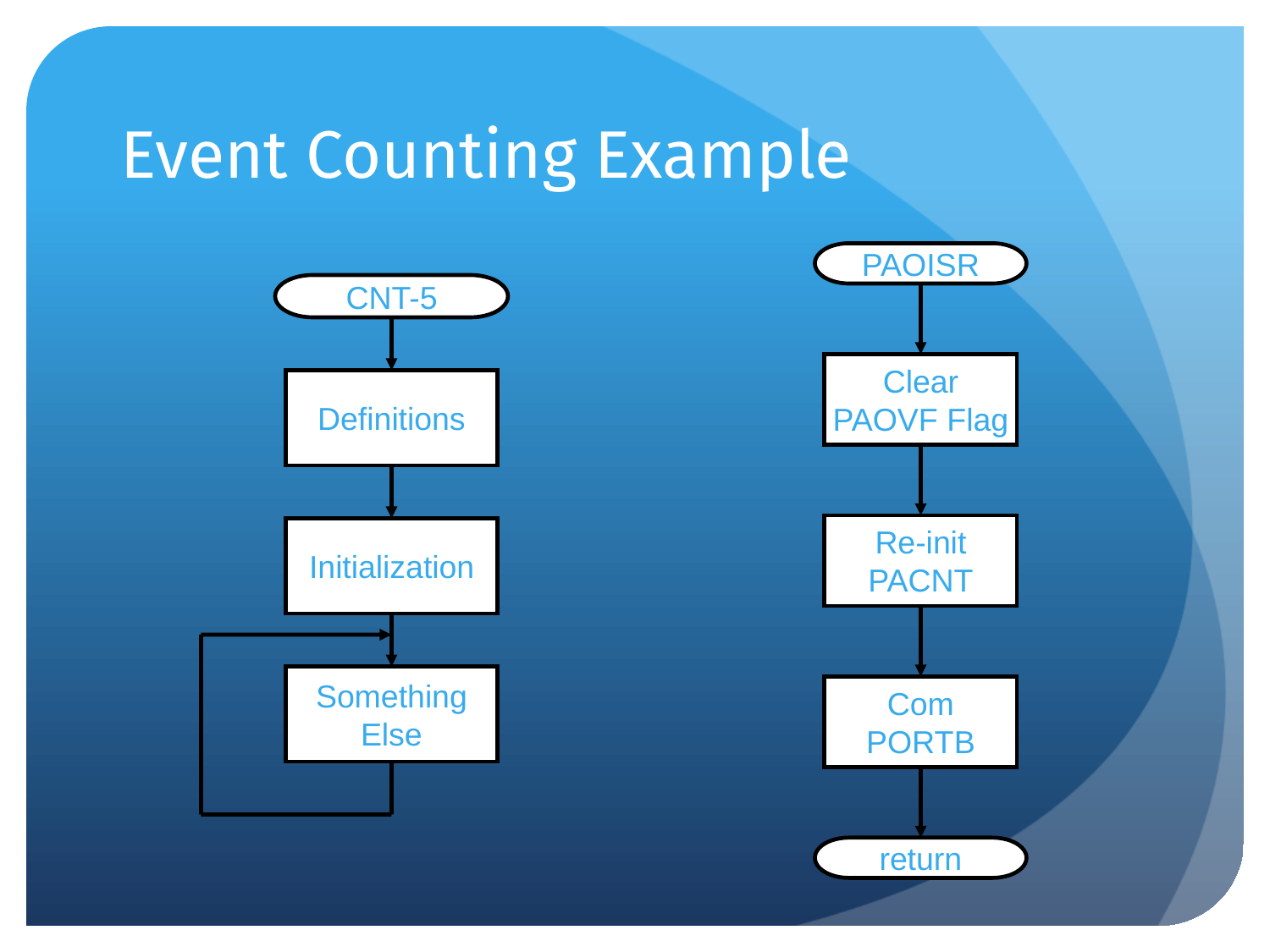

# Event Counting Example
PAOISR

Clear
PAOVF Flag

Re-init
PACNT

Com
PORTB

return
CNT-5

Definitions

Initialization

Something
Else